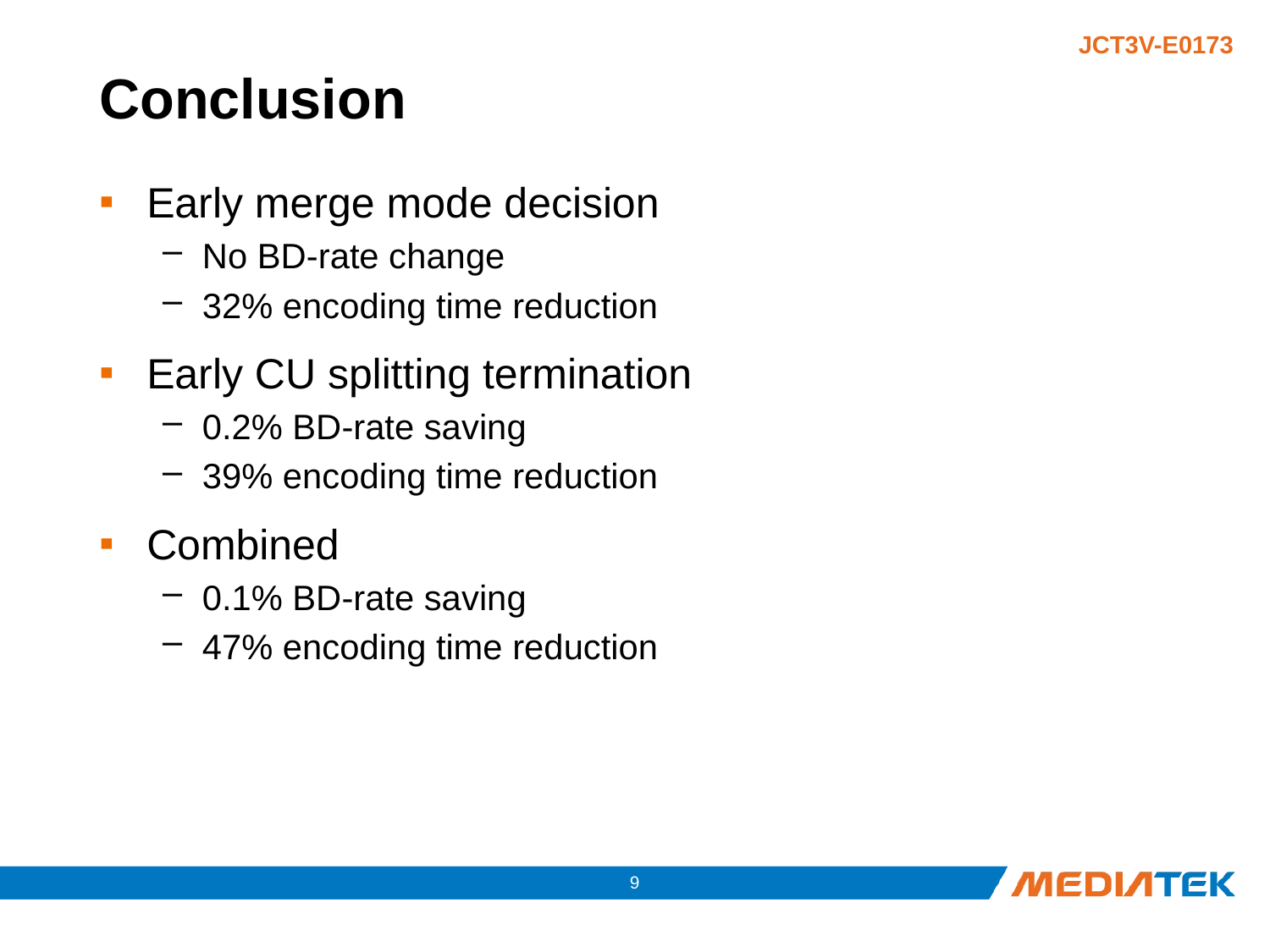

# Conclusion
Early merge mode decision
No BD-rate change
32% encoding time reduction
Early CU splitting termination
0.2% BD-rate saving
39% encoding time reduction
Combined
0.1% BD-rate saving
47% encoding time reduction

9